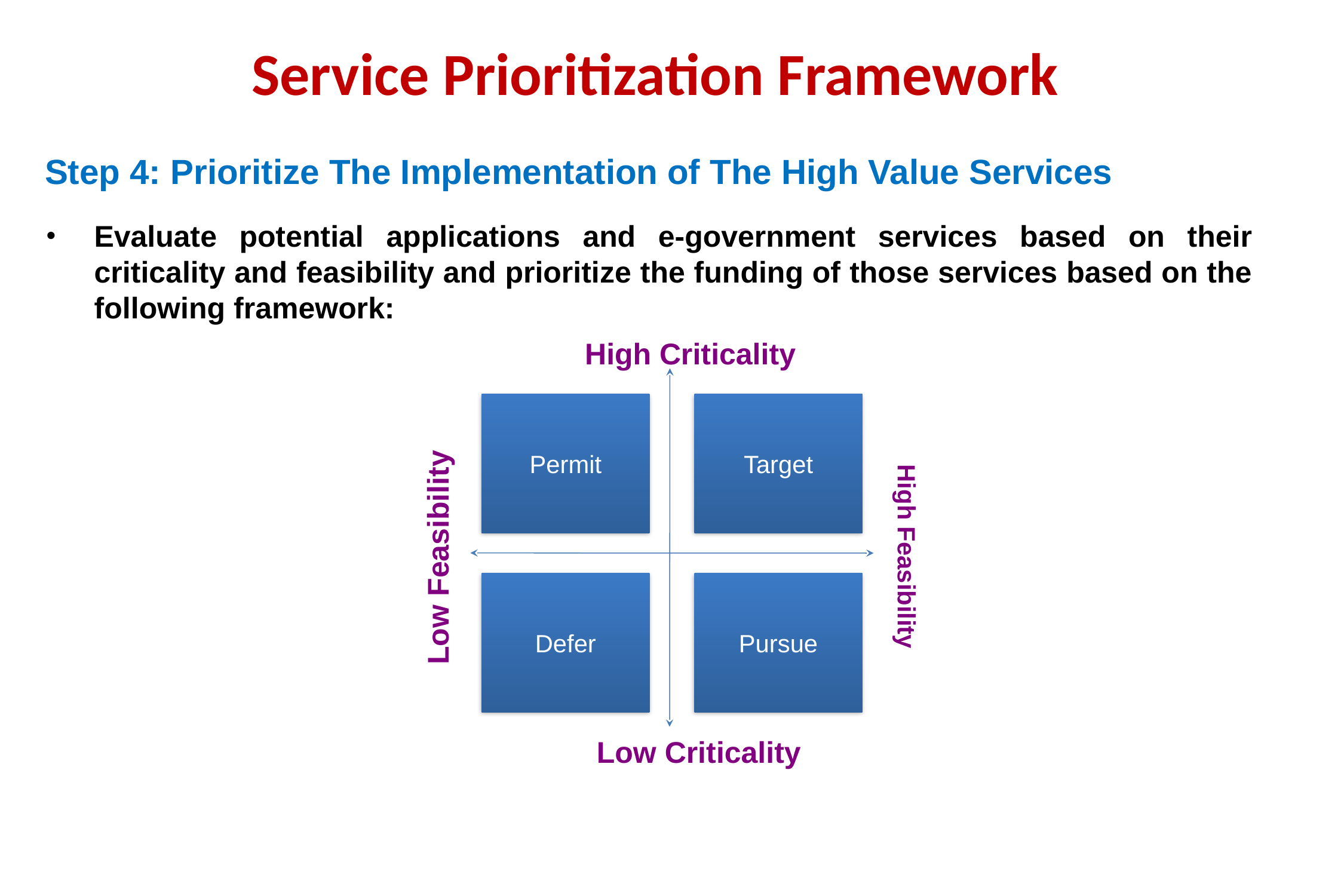

# Service Prioritization Framework
Step 4: Prioritize The Implementation of The High Value Services

Evaluate potential applications and e-government services based on their criticality and feasibility and prioritize the funding of those services based on the following framework:
High Criticality
Permit
Target
Low Feasibility
High Feasibility
Defer
Pursue
Low Criticality